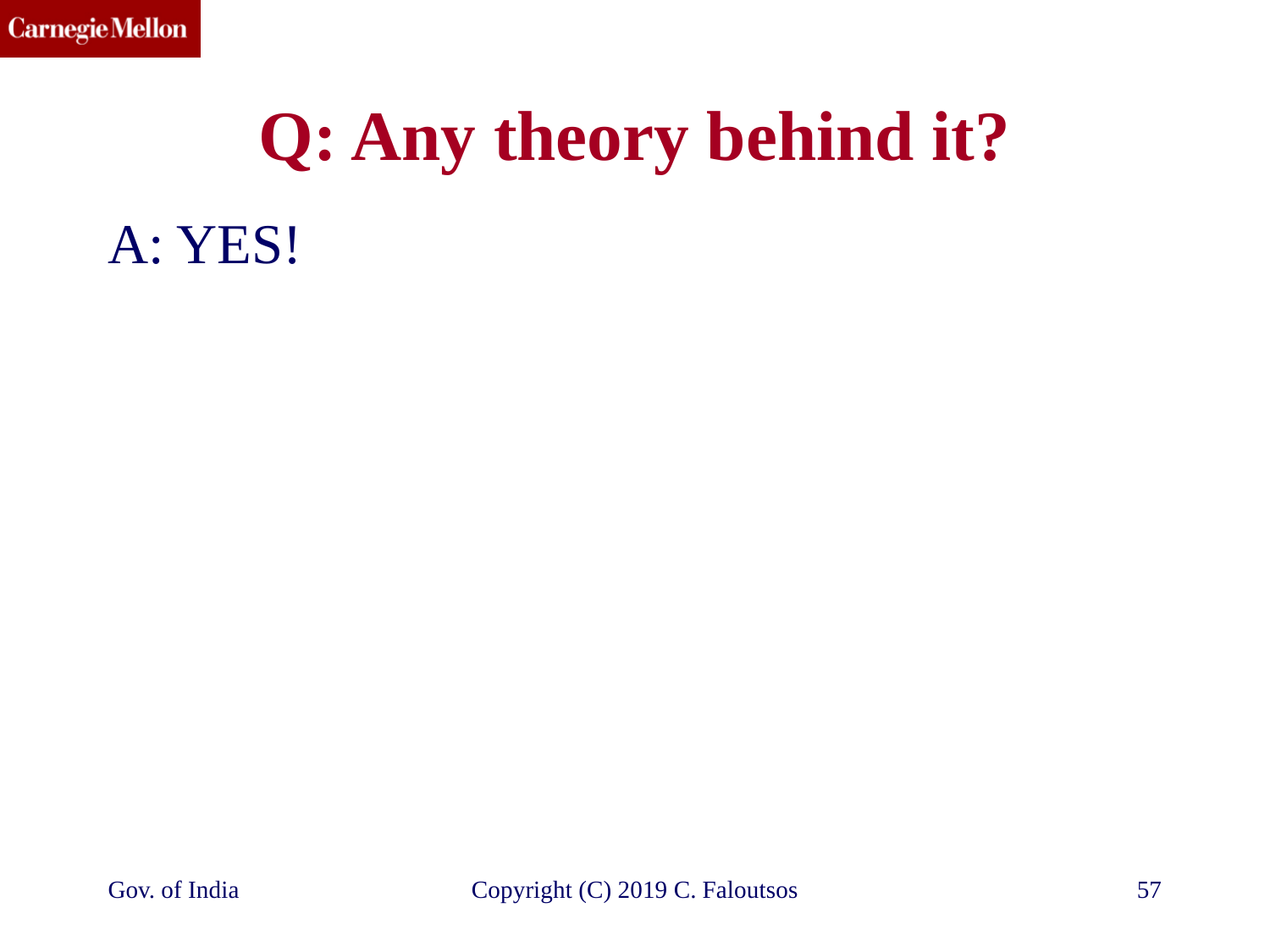

# Q: Any theory behind it?
A: YES!
Gov. of India
Copyright (C) 2019 C. Faloutsos
57